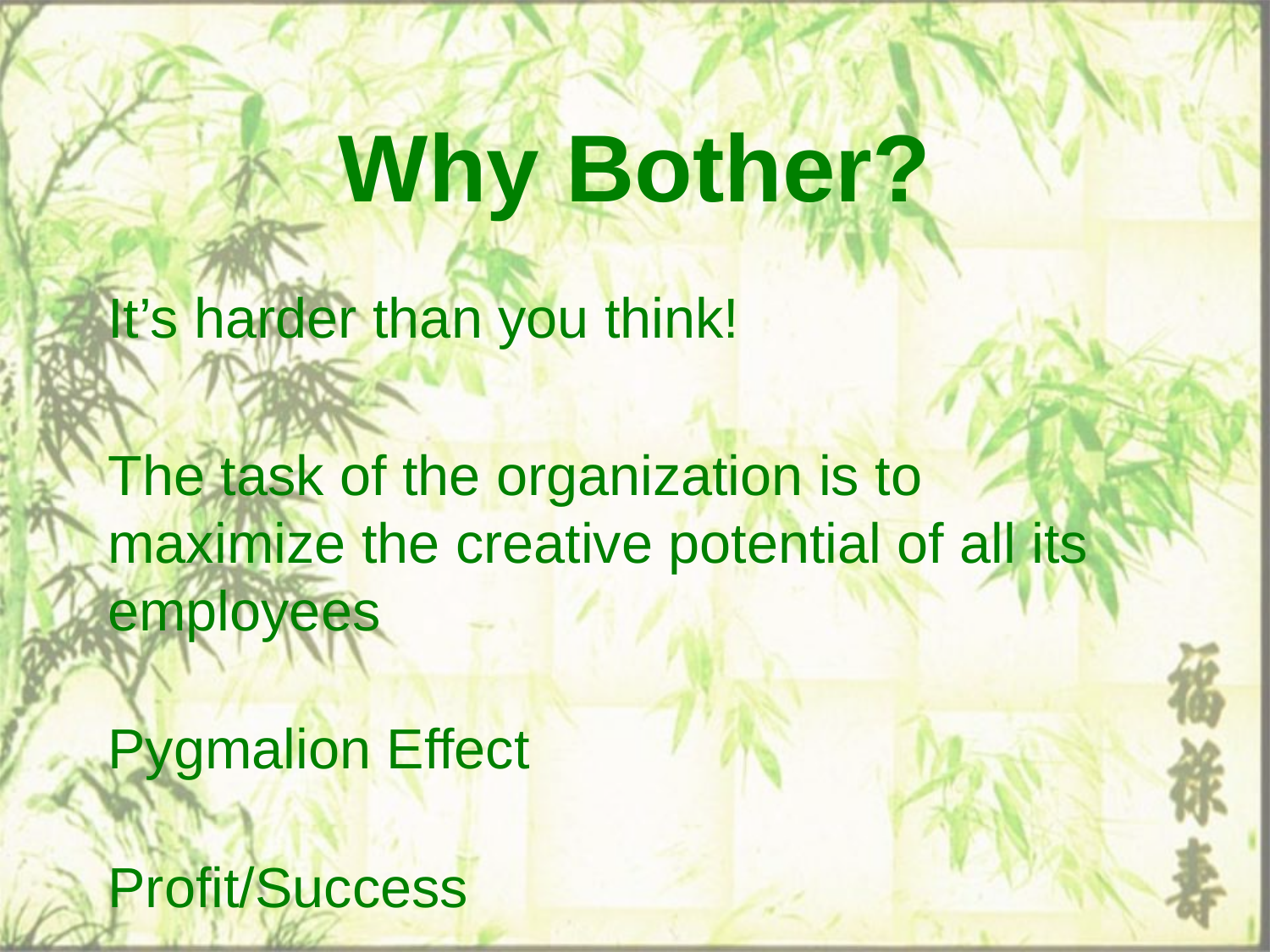

# Why Bother?
It’s harder than you think!

The task of the organization is to maximize the creative potential of all its employees

Pygmalion Effect

Profit/Success